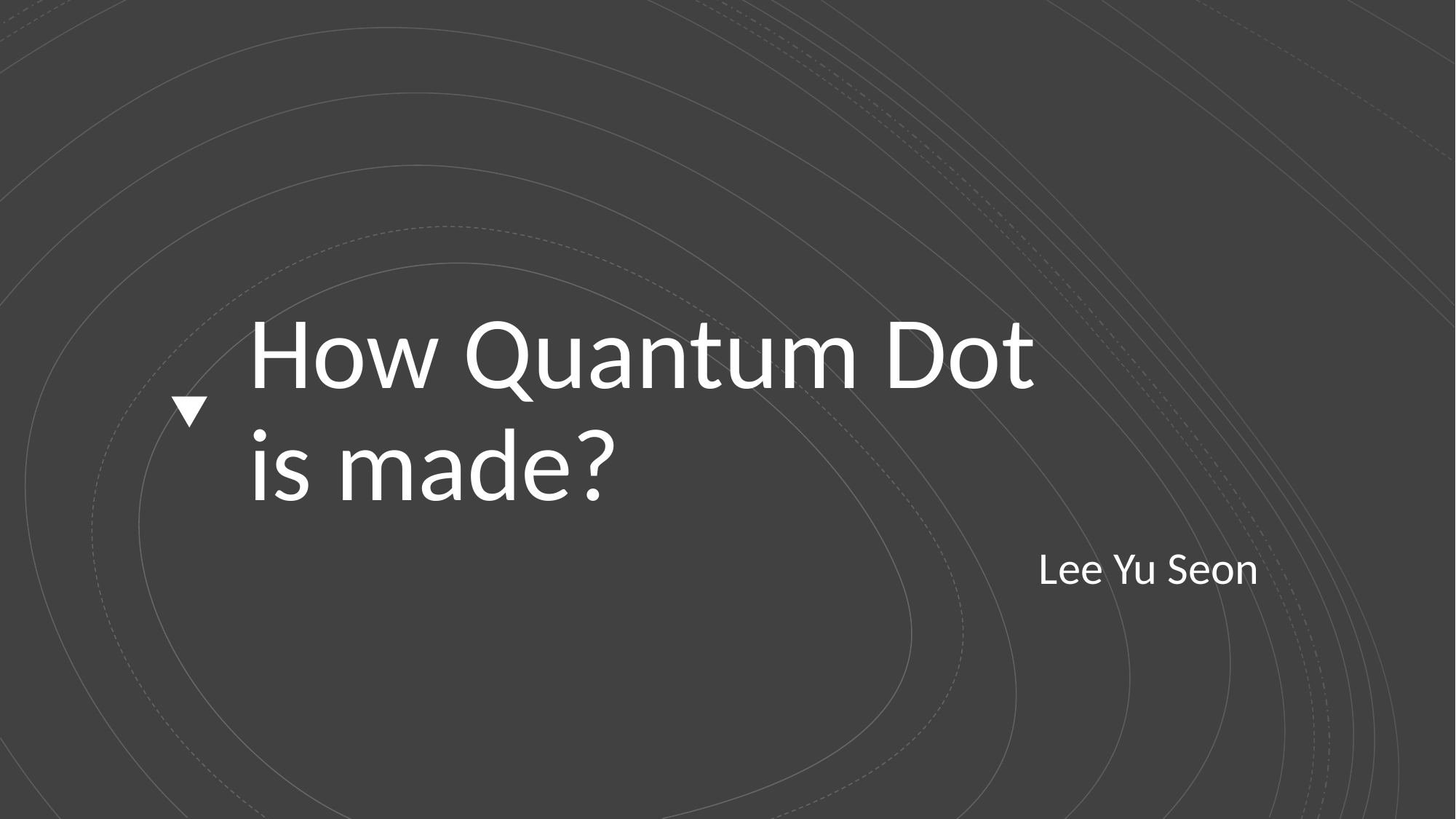

# How Quantum Dot is made?

Lee Yu Seon